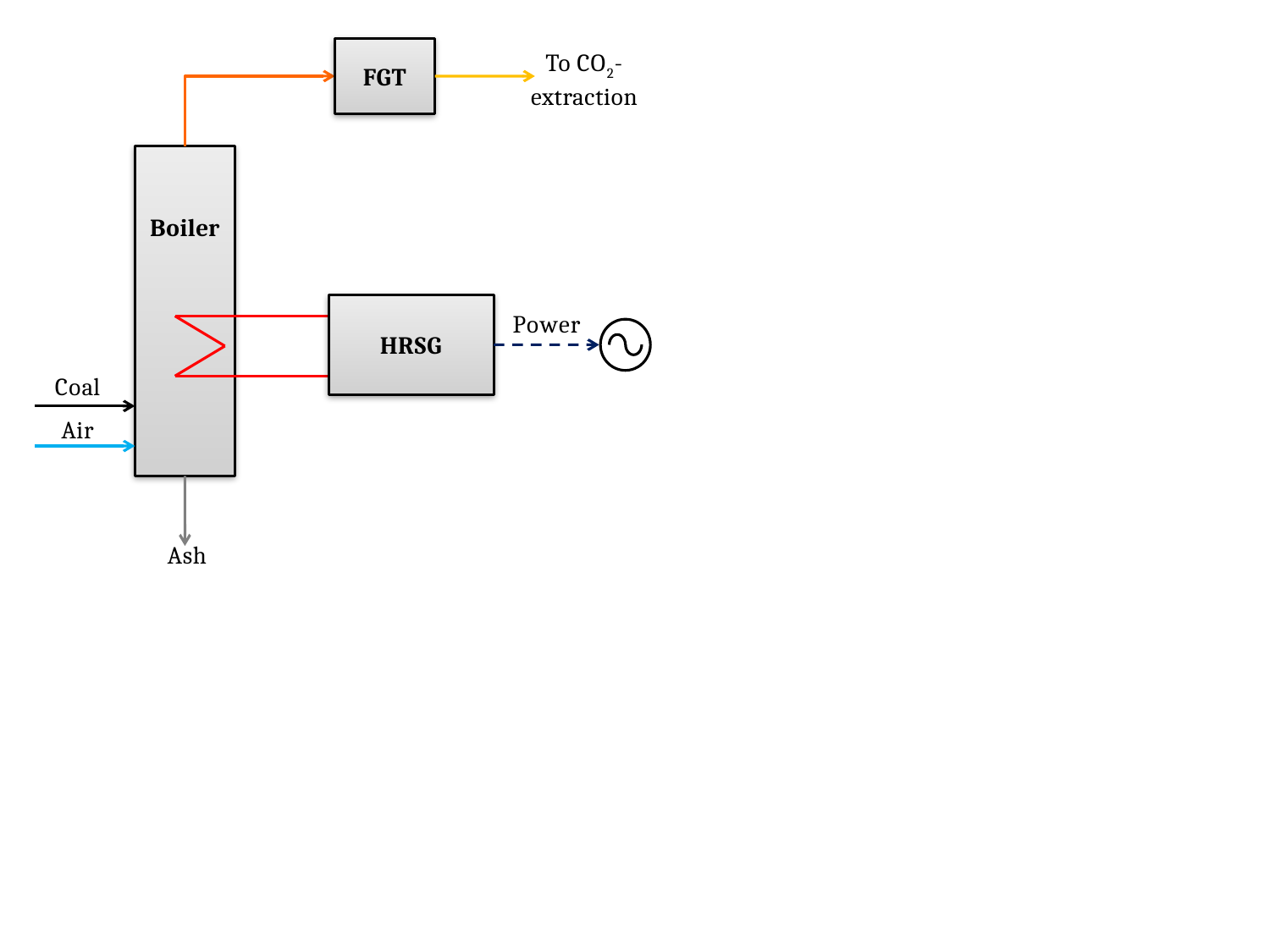

FGT
To CO2-extraction

Boiler
HRSG
Power

Coal
Air
Ash